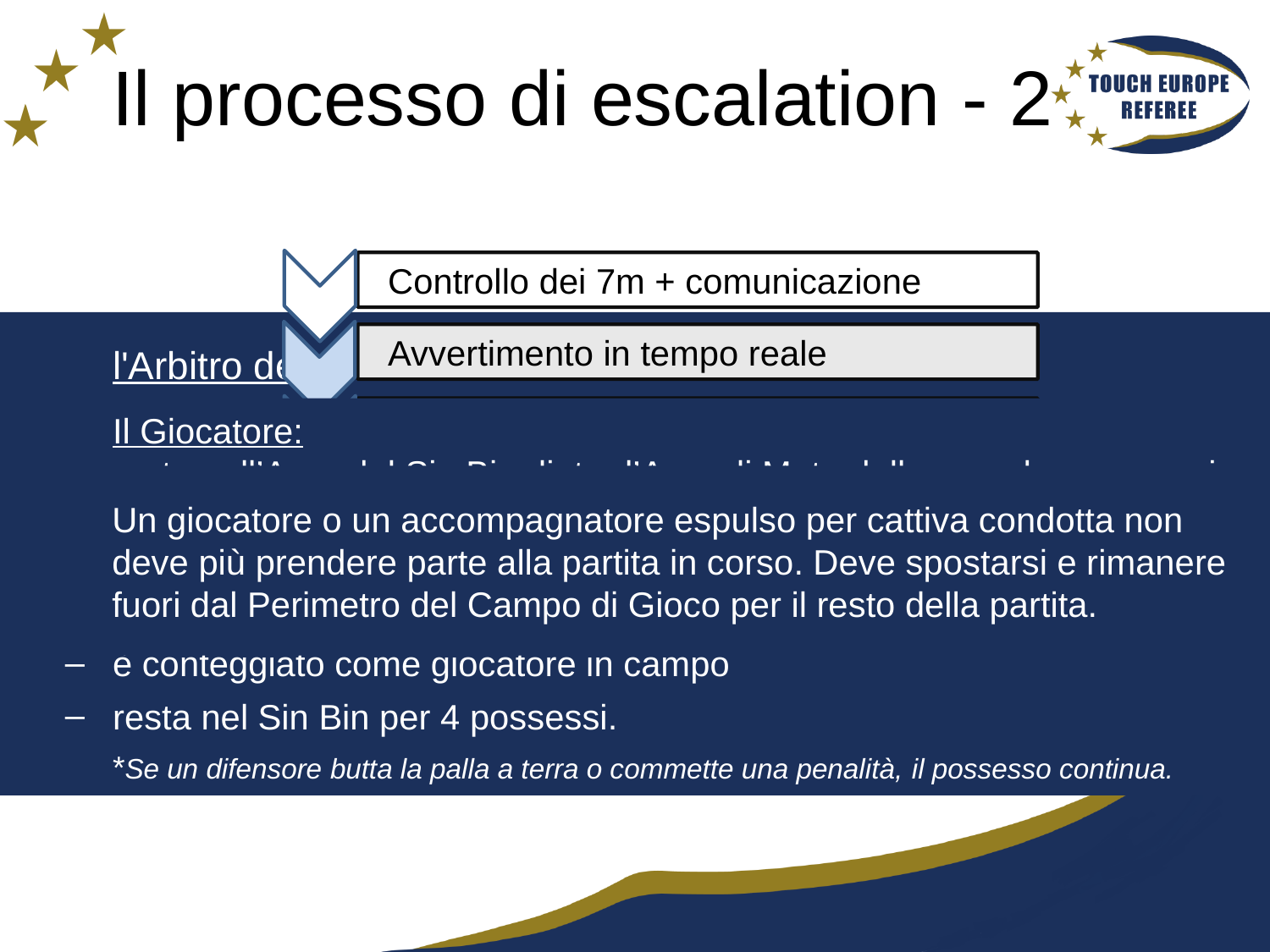

# Il processo di escalation - 2
Controllo dei 7m + comunicazione

l'Arbitro deve:
Interrompere la partita
Indicare il Punto in cui la palla va posizionata
Informare il giocatore colpevole del motivo del Cambio Forzato
Ordinare a quel giocatore di tornare nell’Area di Cambio
Effettuare il segnale pertinente
Assegnare una punizione a favore della Squadra non colpevole
Avvertimento in tempo reale

Penalità

Il Giocatore:
resta nell’Area del Sin Bin dietro l’Area di Meta della squadra avversaria
	e dallo stesso lato della propria Area di Cambio.
deve passare attraverso la propria Area di Cambio
	prima di rientrare in campo.
è conteggiato come giocatore in campo
resta nel Sin Bin per 4 possessi.
*Se un difensore butta la palla a terra o commette una penalità, il possesso continua.

Un giocatore o un accompagnatore espulso per cattiva condotta non deve più prendere parte alla partita in corso. Deve spostarsi e rimanere fuori dal Perimetro del Campo di Gioco per il resto della partita.

Comunicazione ai capitani

Cambio Forzato

Sin Bin

Espulsione